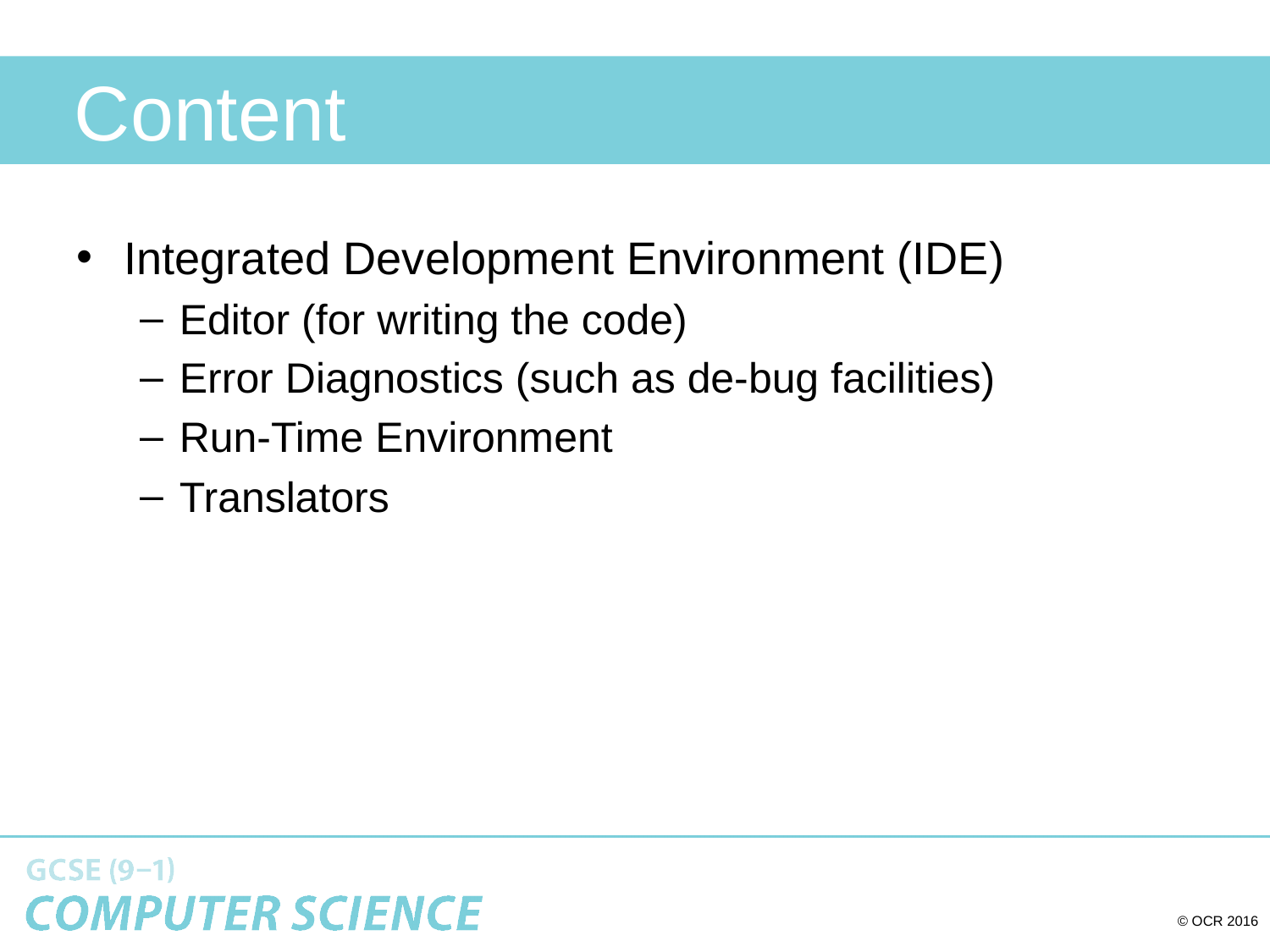

# Content
Integrated Development Environment (IDE)
Editor (for writing the code)
Error Diagnostics (such as de-bug facilities)
Run-Time Environment
Translators